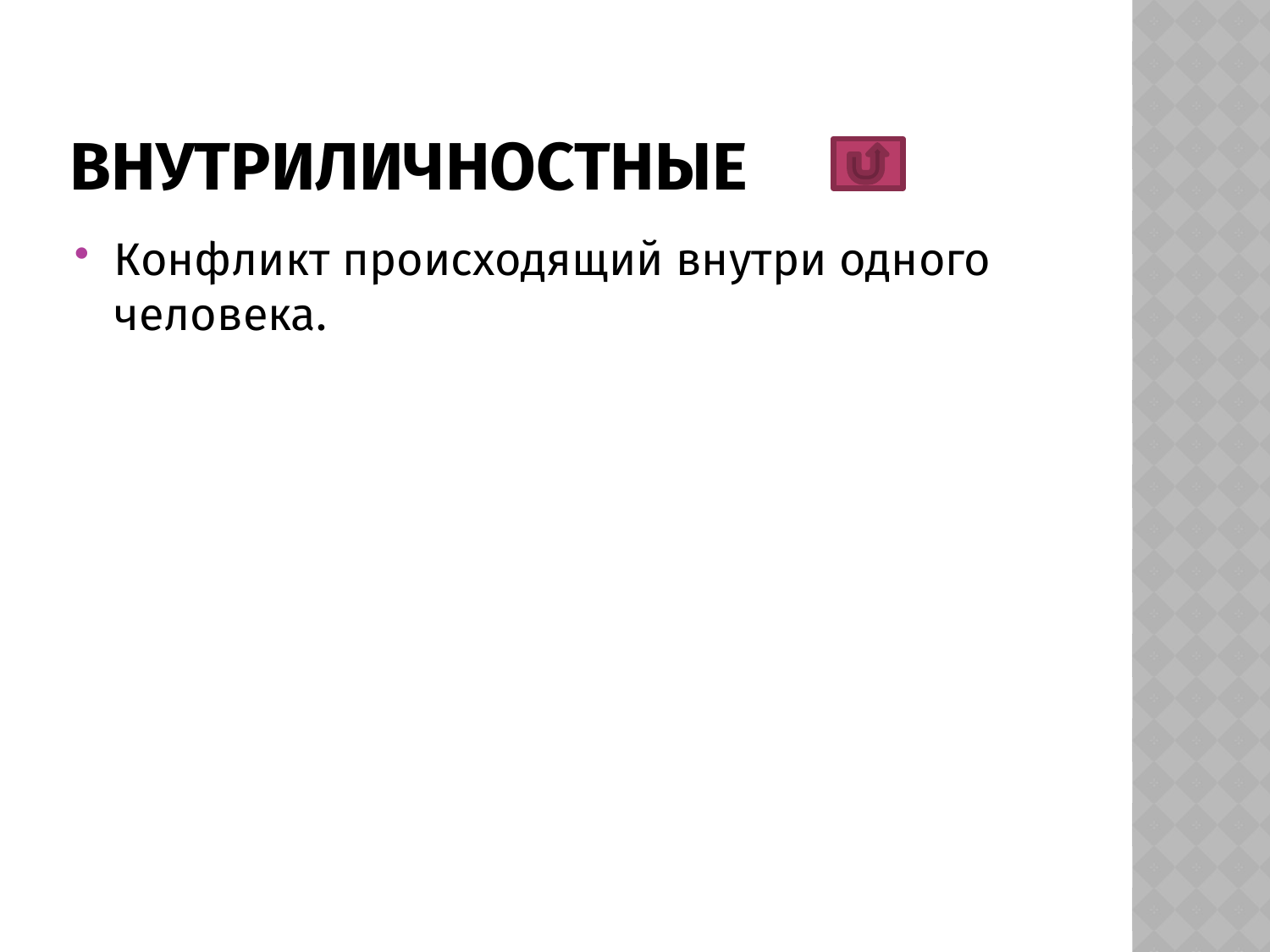

# Внутриличностные

Конфликт происходящий внутри одного человека.